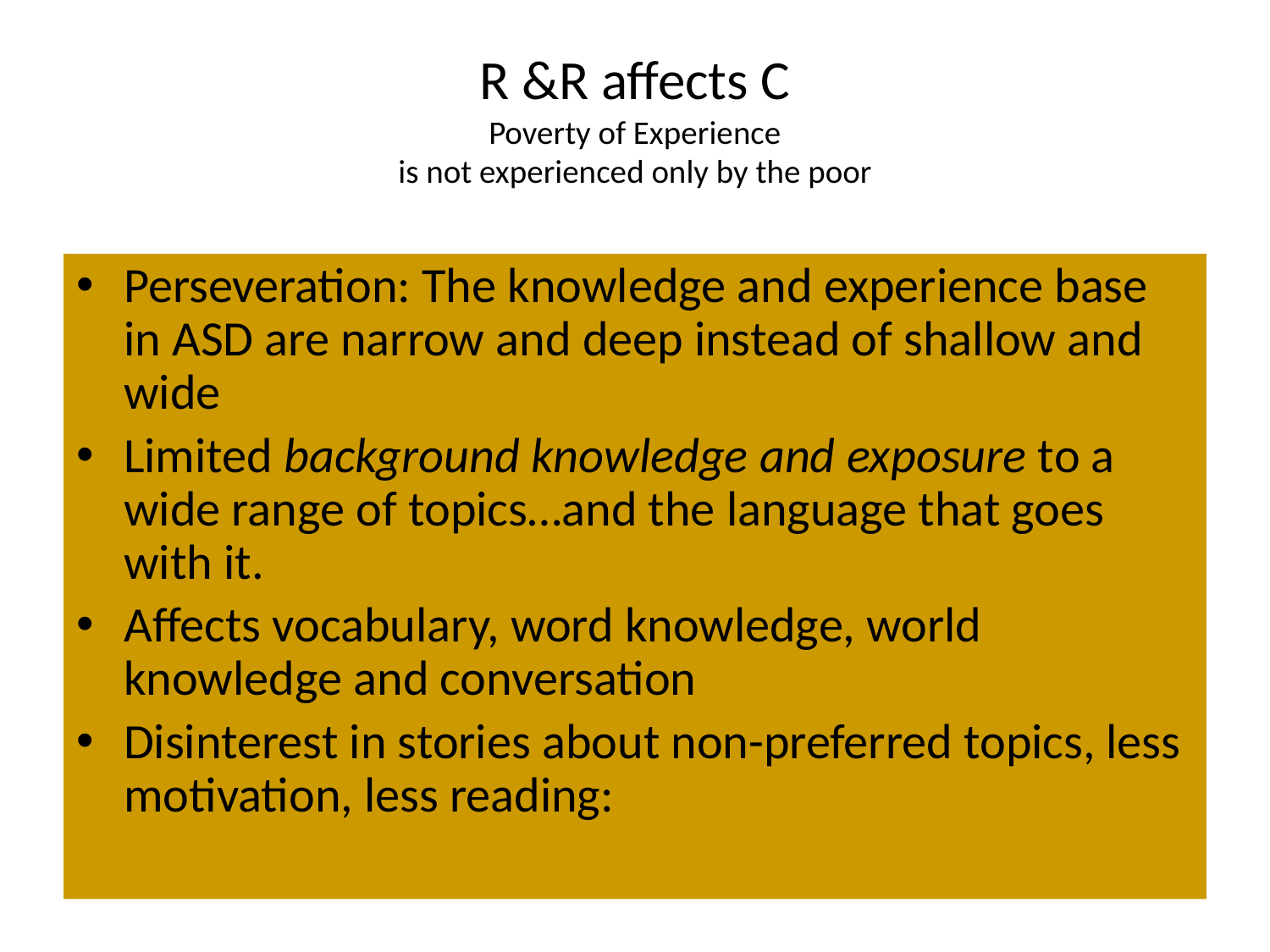

# R &R affects C Poverty of Experience is not experienced only by the poor
Perseveration: The knowledge and experience base in ASD are narrow and deep instead of shallow and wide
Limited background knowledge and exposure to a wide range of topics…and the language that goes with it.
Affects vocabulary, word knowledge, world knowledge and conversation
Disinterest in stories about non-preferred topics, less motivation, less reading: